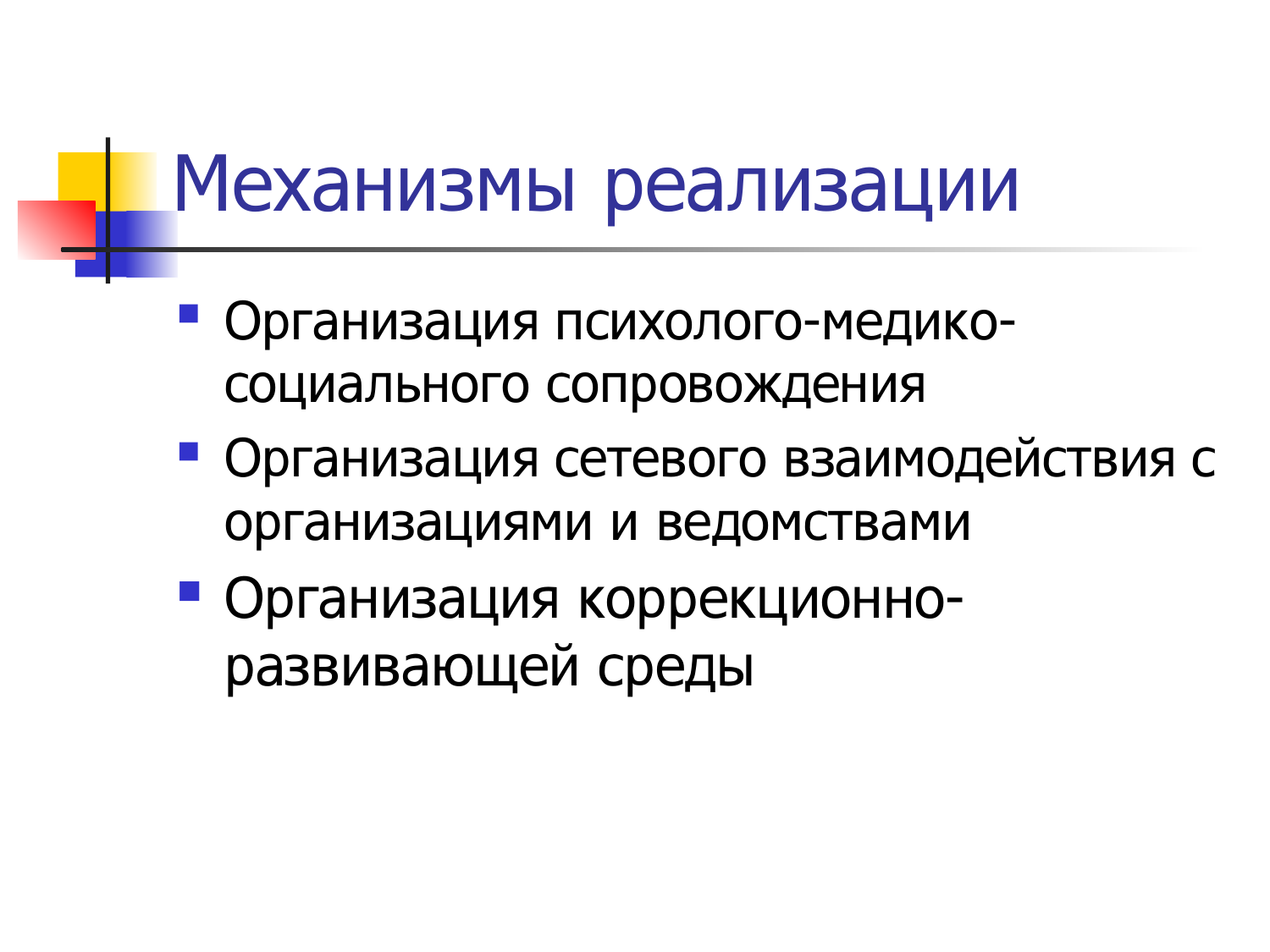

# Механизмы реализации
Организация психолого-медико-социального сопровождения
Организация сетевого взаимодействия с организациями и ведомствами
Организация коррекционно-развивающей среды